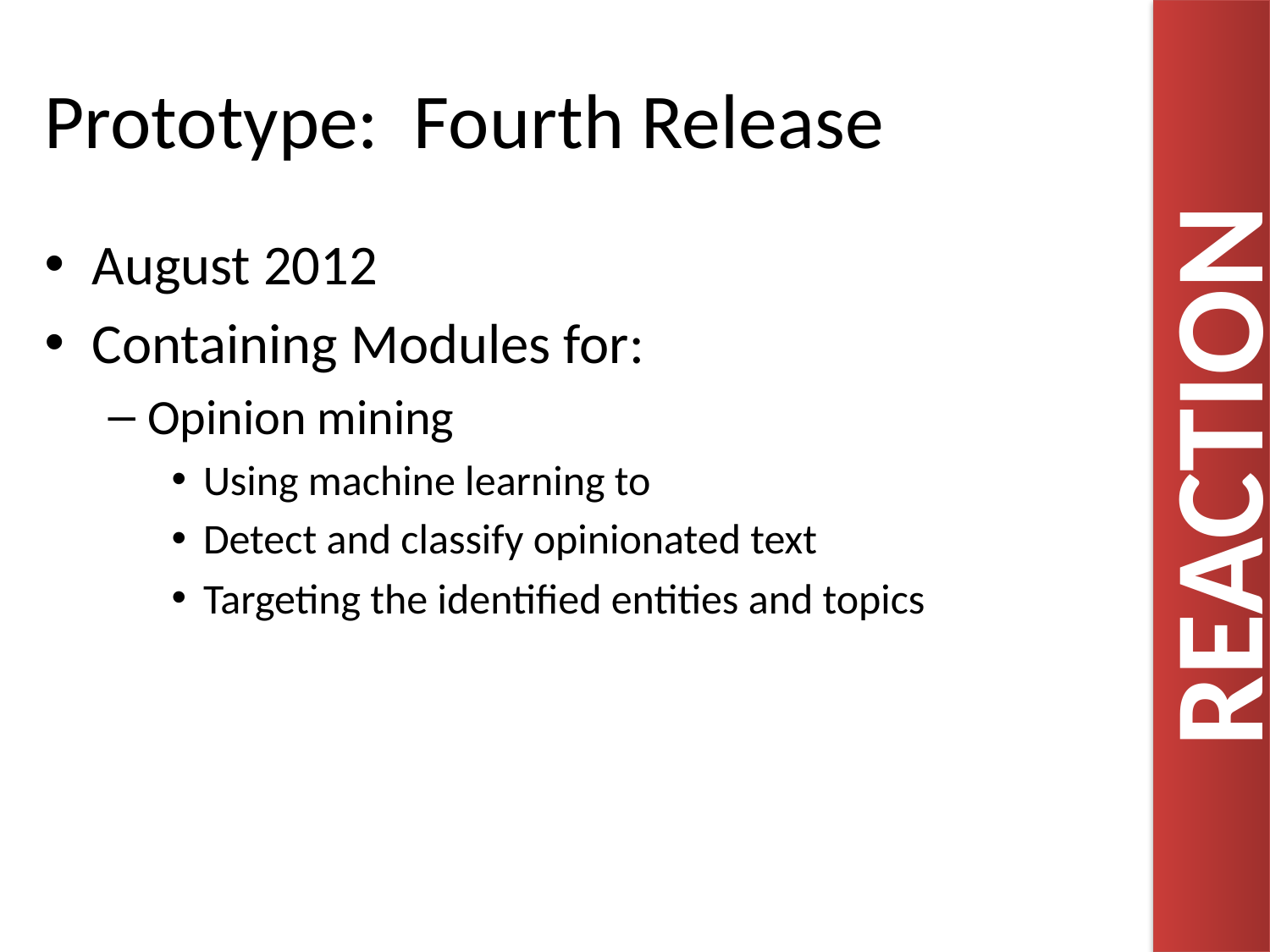

# Prototype:  Fourth Release
August 2012
Containing Modules for:
Opinion mining
Using machine learning to
Detect and classify opinionated text
Targeting the identified entities and topics